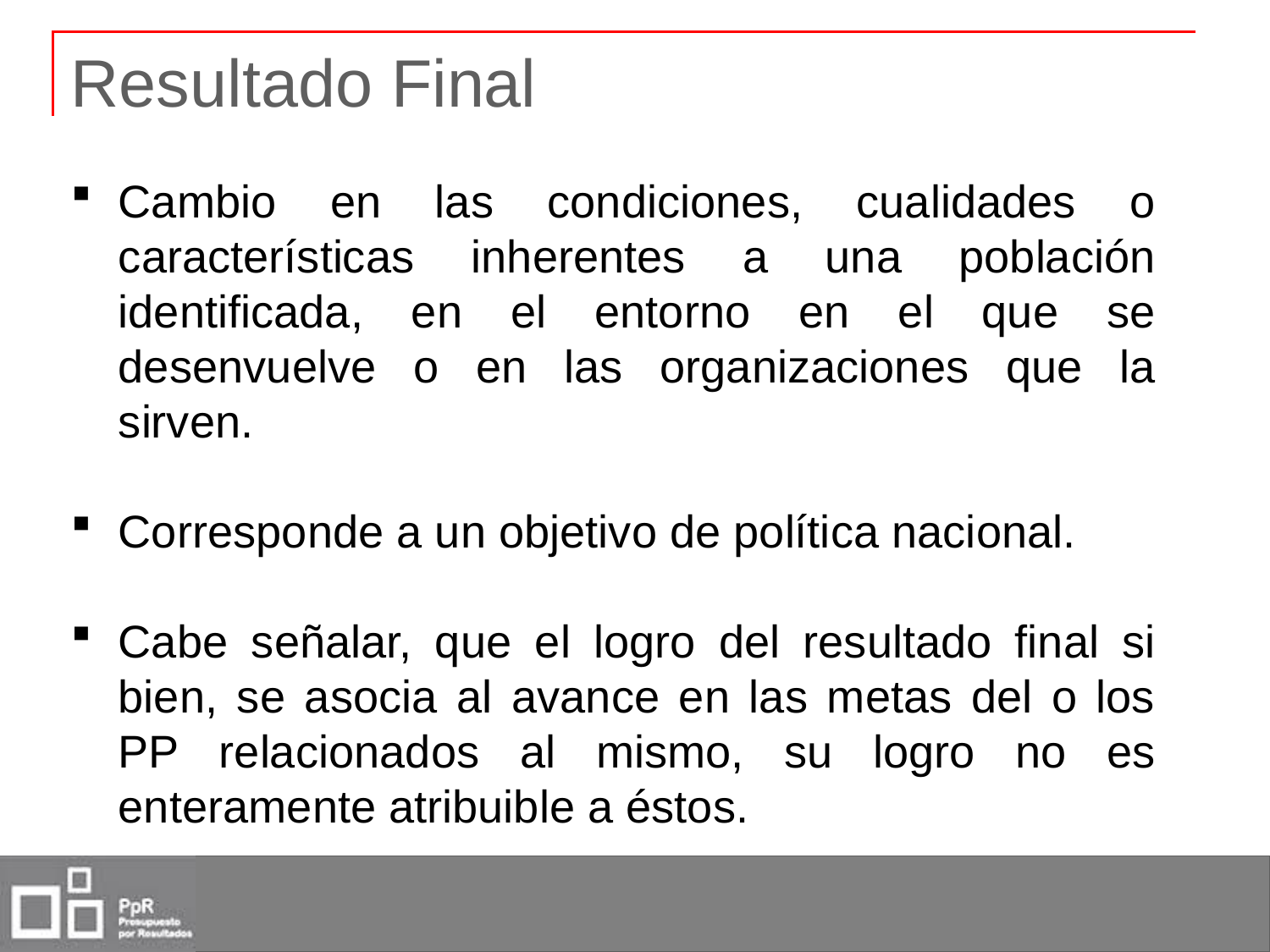

# Resultado Final
Cambio en las condiciones, cualidades o características inherentes a una población identificada, en el entorno en el que se desenvuelve o en las organizaciones que la sirven.

Corresponde a un objetivo de política nacional.

Cabe señalar, que el logro del resultado final si bien, se asocia al avance en las metas del o los PP relacionados al mismo, su logro no es enteramente atribuible a éstos.